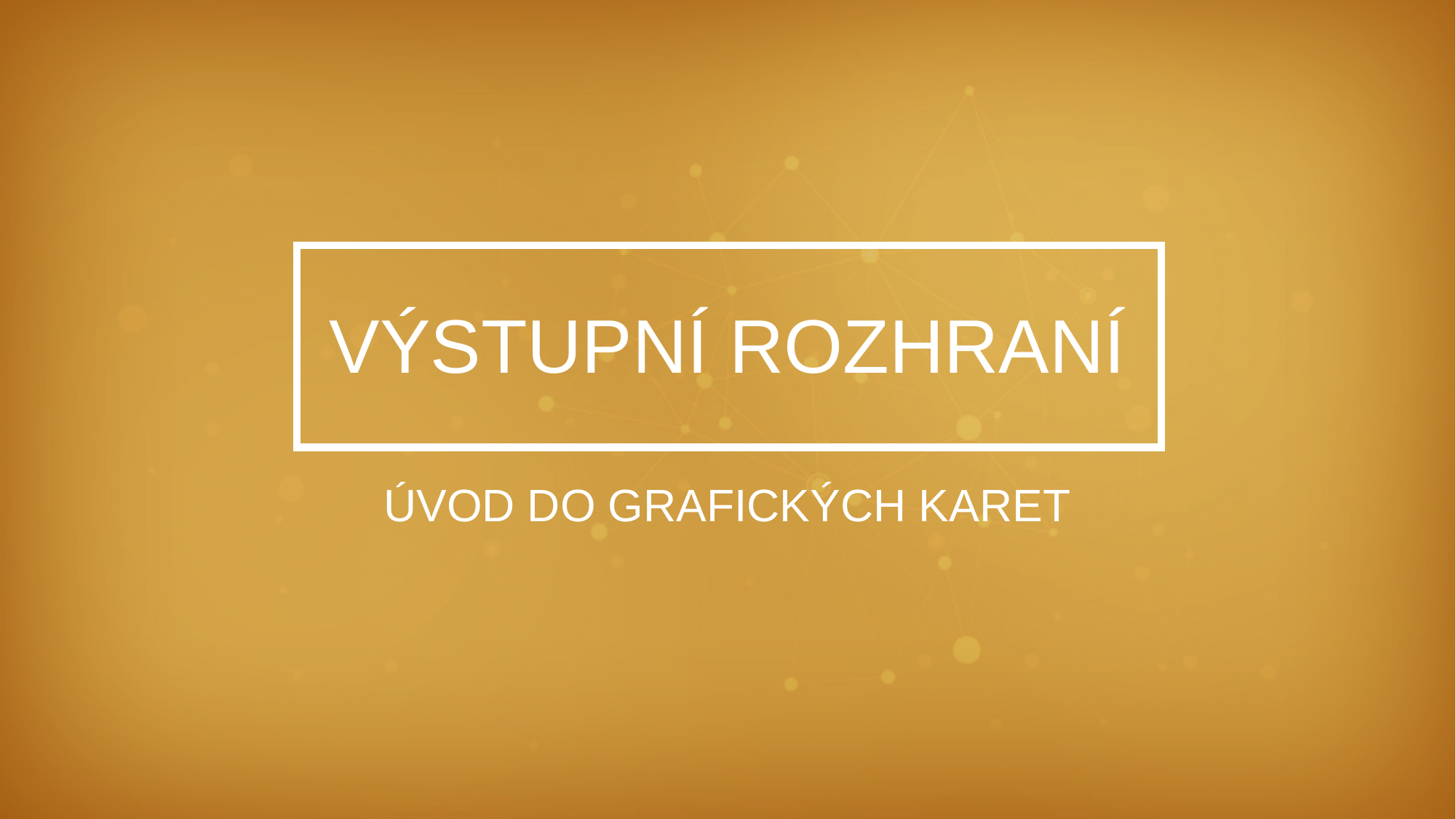

# VÝSTUPNÍ ROZHRANÍ
ÚVOD DO GRAFICKÝCH KARET